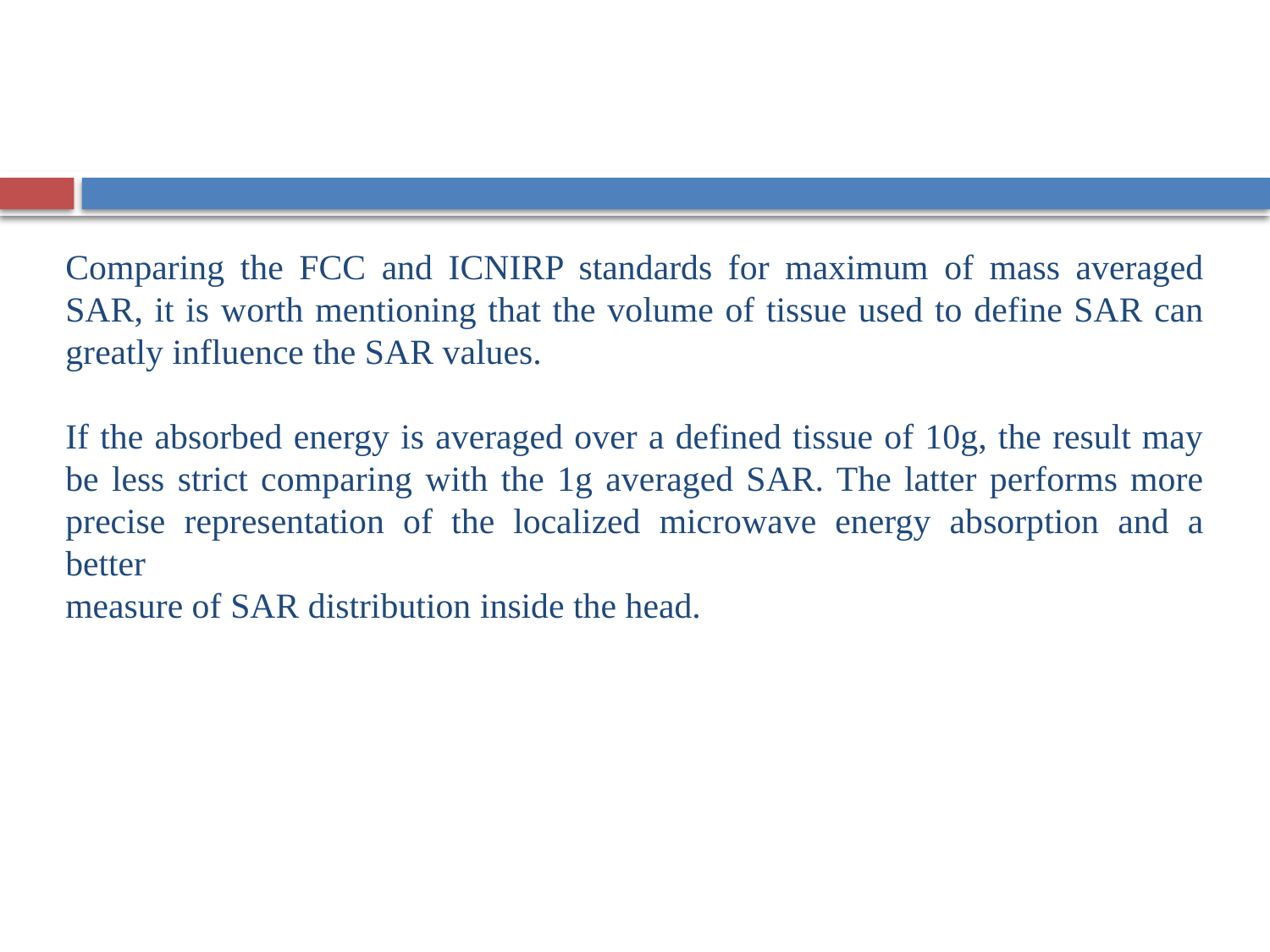

Comparing the FCC and ICNIRP standards for maximum of mass averaged SAR, it is worth mentioning that the volume of tissue used to define SAR can greatly influence the SAR values.

If the absorbed energy is averaged over a defined tissue of 10g, the result may be less strict comparing with the 1g averaged SAR. The latter performs more precise representation of the localized microwave energy absorption and a better
measure of SAR distribution inside the head.